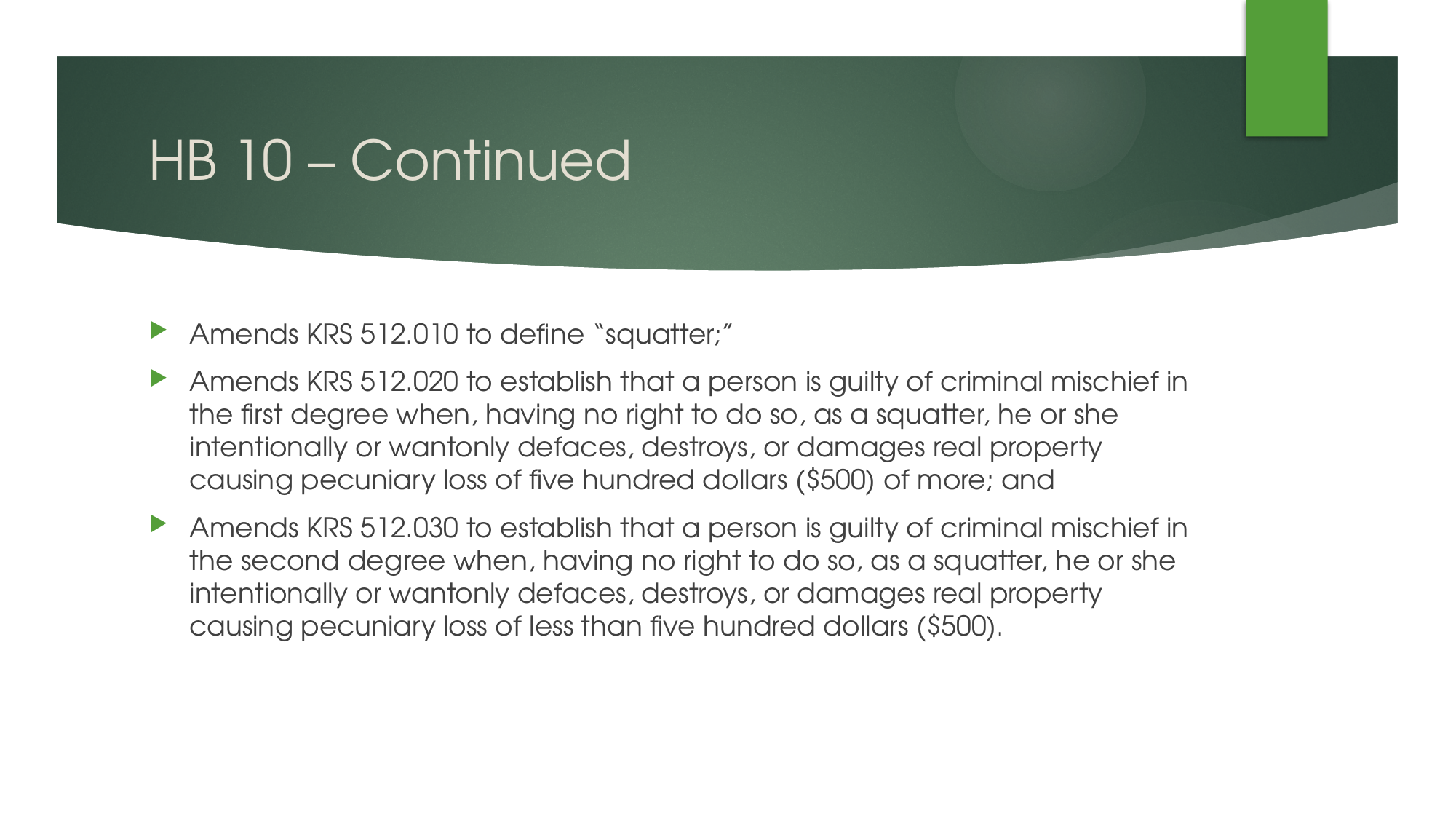

# HB 10 – Continued
Amends KRS 512.010 to define “squatter;”
Amends KRS 512.020 to establish that a person is guilty of criminal mischief in the first degree when, having no right to do so, as a squatter, he or she intentionally or wantonly defaces, destroys, or damages real property causing pecuniary loss of five hundred dollars ($500) of more; and
Amends KRS 512.030 to establish that a person is guilty of criminal mischief in the second degree when, having no right to do so, as a squatter, he or she intentionally or wantonly defaces, destroys, or damages real property causing pecuniary loss of less than five hundred dollars ($500).